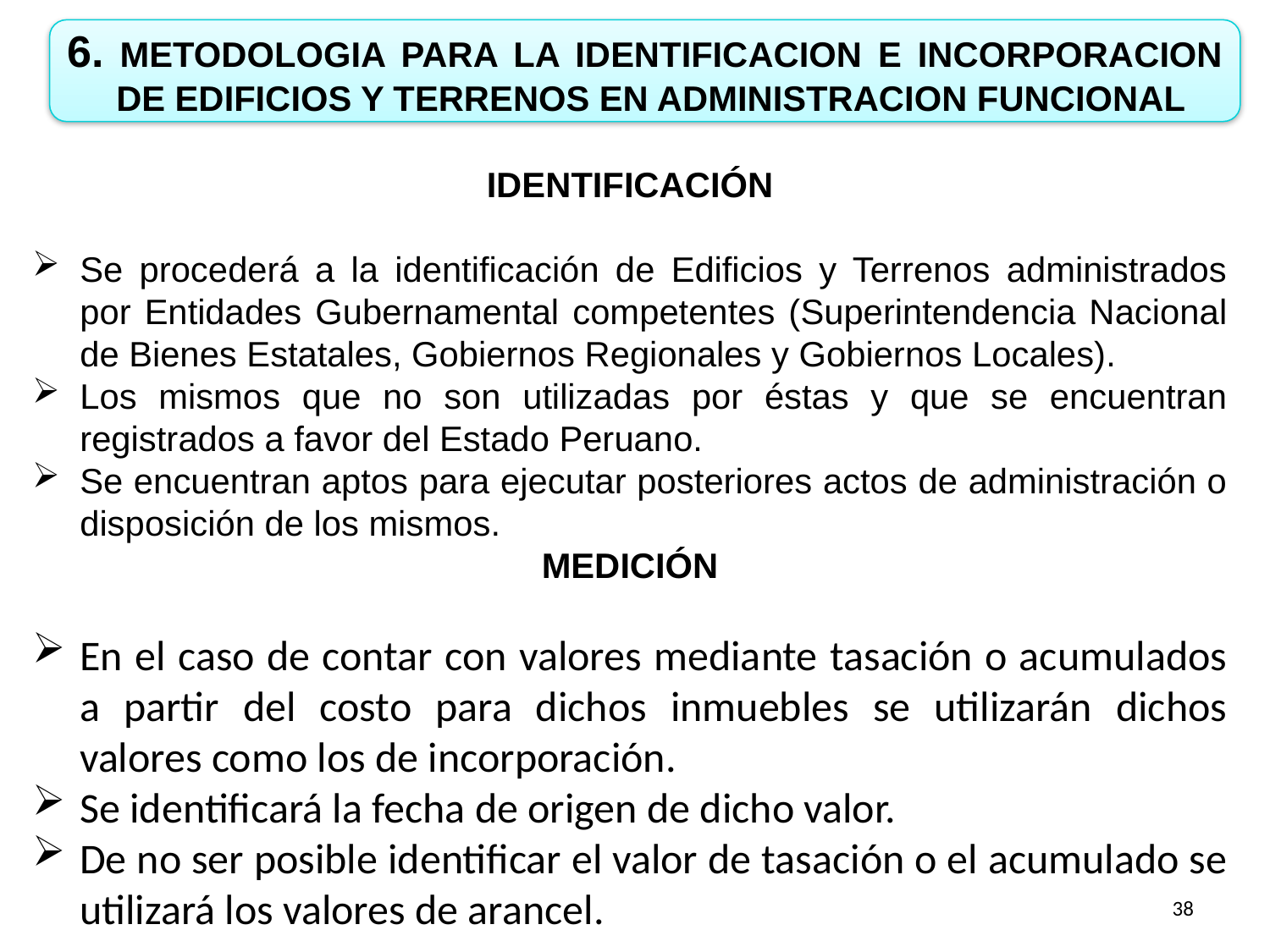

6. METODOLOGIA PARA LA IDENTIFICACION E INCORPORACION DE EDIFICIOS Y TERRENOS EN ADMINISTRACION FUNCIONAL
IDENTIFICACIÓN

Se procederá a la identificación de Edificios y Terrenos administrados por Entidades Gubernamental competentes (Superintendencia Nacional de Bienes Estatales, Gobiernos Regionales y Gobiernos Locales).
Los mismos que no son utilizadas por éstas y que se encuentran registrados a favor del Estado Peruano.
Se encuentran aptos para ejecutar posteriores actos de administración o disposición de los mismos.
MEDICIÓN

En el caso de contar con valores mediante tasación o acumulados a partir del costo para dichos inmuebles se utilizarán dichos valores como los de incorporación.
Se identificará la fecha de origen de dicho valor.
De no ser posible identificar el valor de tasación o el acumulado se utilizará los valores de arancel.
38